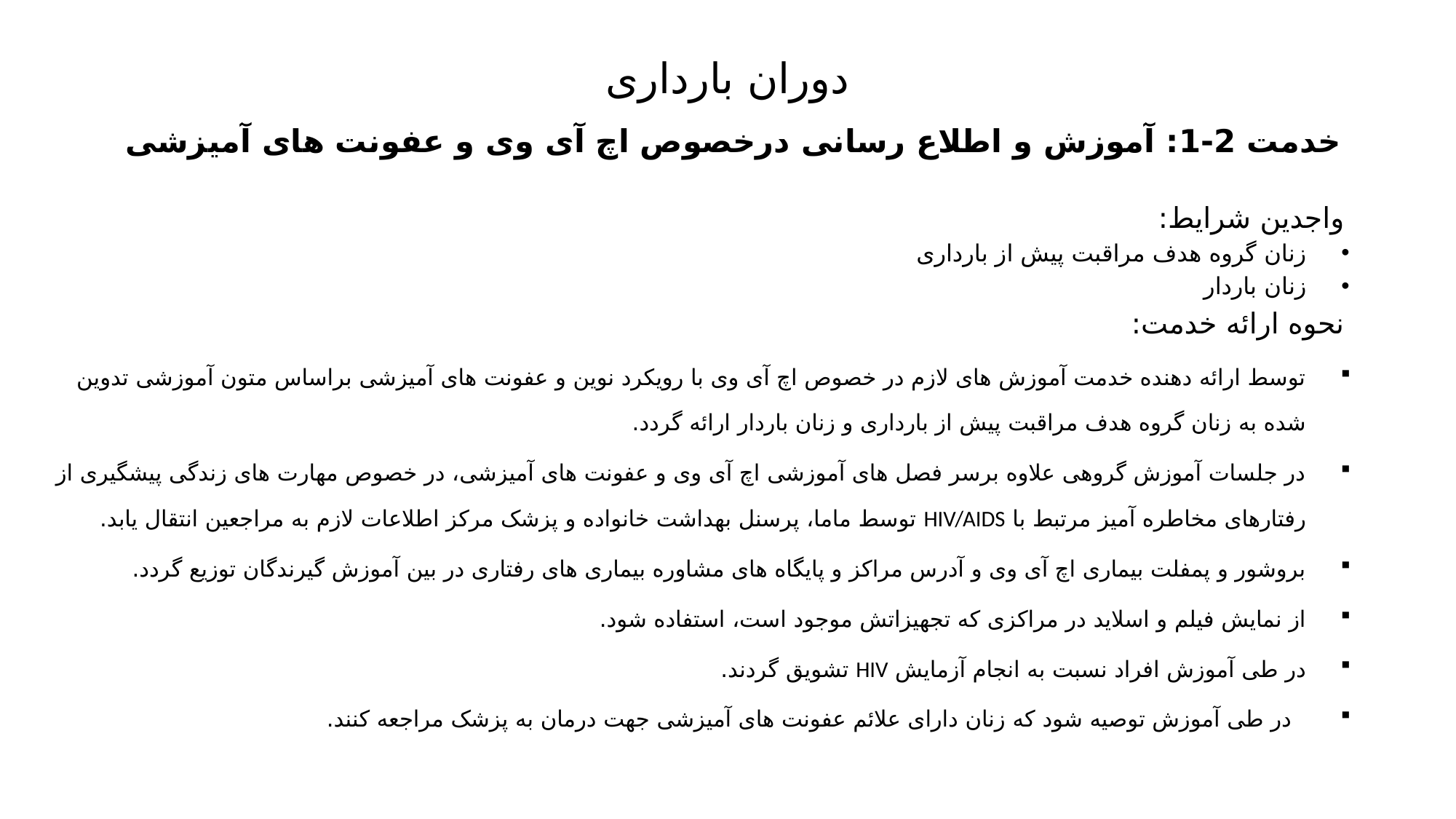

# دوران بارداری خدمت 2-1: آموزش و اطلاع رسانی درخصوص اچ آی وی و عفونت های آمیزشی
واجدین شرایط:
زنان گروه هدف مراقبت پیش از بارداری
زنان باردار
نحوه ارائه خدمت:
توسط ارائه دهنده خدمت آموزش های لازم در خصوص اچ آی وی با رویکرد نوین و عفونت های آمیزشی براساس متون آموزشی تدوین شده به زنان گروه هدف مراقبت پیش از بارداری و زنان باردار ارائه گردد.
در جلسات آموزش گروهی علاوه برسر فصل های آموزشی اچ آی وی و عفونت های آمیزشی، در خصوص مهارت های زندگی پیشگیری از رفتارهای مخاطره آمیز مرتبط با HIV/AIDS توسط ماما، پرسنل بهداشت خانواده و پزشک مرکز اطلاعات لازم به مراجعین انتقال یابد.
بروشور و پمفلت بیماری اچ آی وی و آدرس مراکز و پایگاه های مشاوره بیماری های رفتاری در بین آموزش گیرندگان توزیع گردد.
از نمایش فیلم و اسلاید در مراکزی که تجهیزاتش موجود است، استفاده شود.
در طی آموزش افراد نسبت به انجام آزمایش HIV تشویق گردند.
  در طی آموزش توصیه شود که زنان دارای علائم عفونت های آمیزشی جهت درمان به پزشک مراجعه کنند.